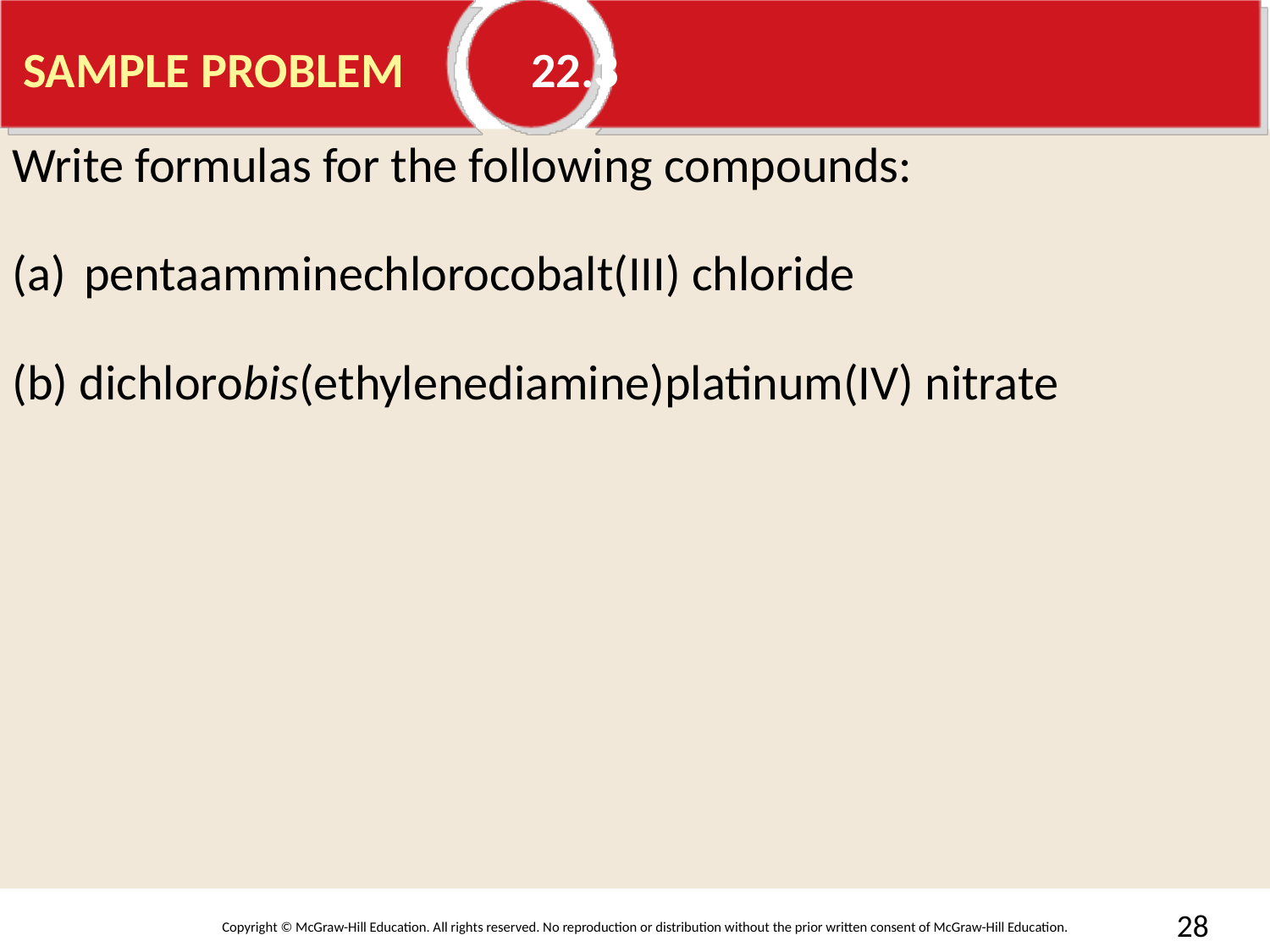

# SAMPLE PROBLEM	22.3
Write formulas for the following compounds:
pentaamminechlorocobalt(III) chloride
(b) dichlorobis(ethylenediamine)platinum(IV) nitrate